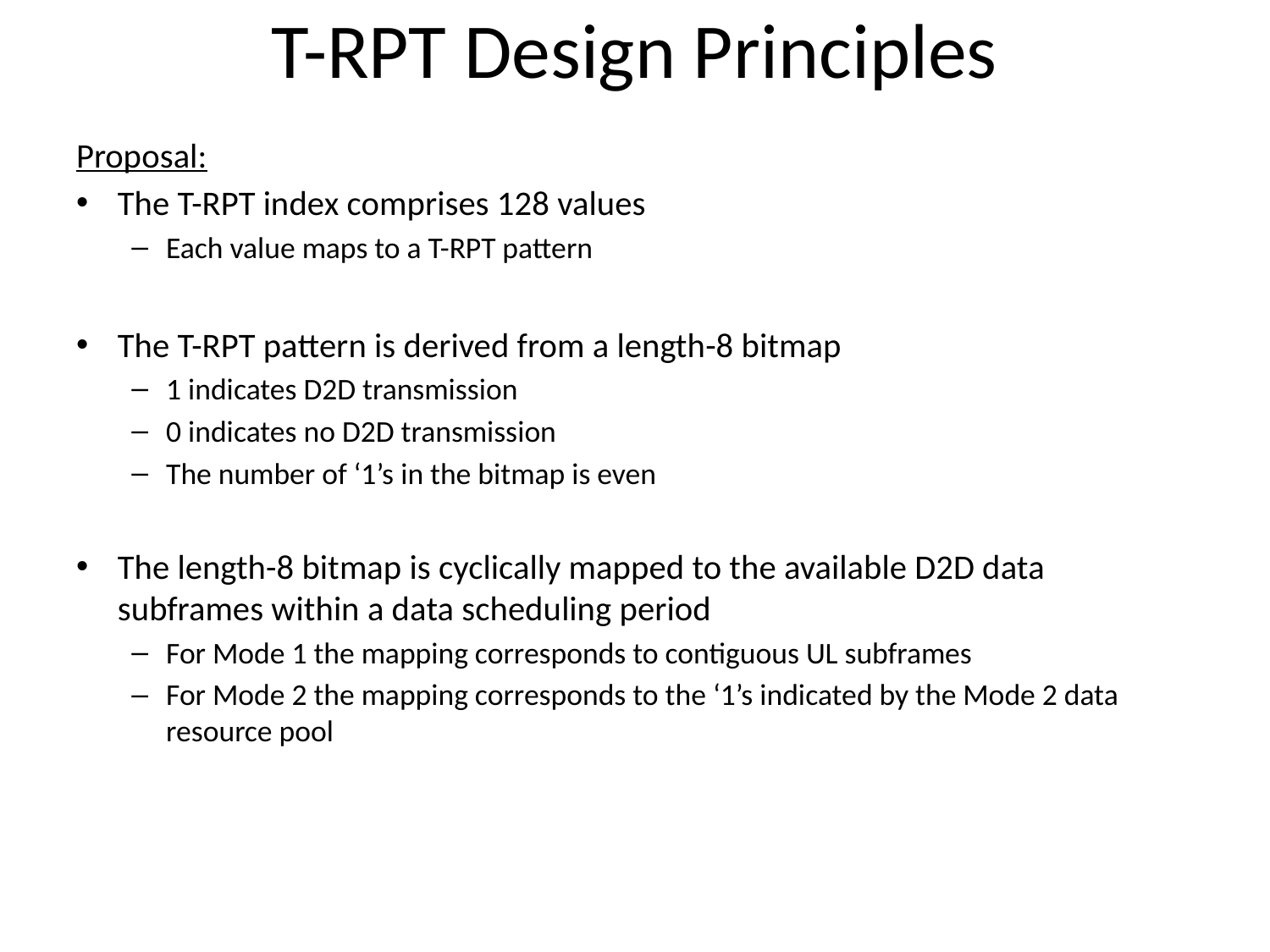

# T-RPT Design Principles
Proposal:
The T-RPT index comprises 128 values
Each value maps to a T-RPT pattern

The T-RPT pattern is derived from a length-8 bitmap
1 indicates D2D transmission
0 indicates no D2D transmission
The number of ‘1’s in the bitmap is even

The length-8 bitmap is cyclically mapped to the available D2D data subframes within a data scheduling period
For Mode 1 the mapping corresponds to contiguous UL subframes
For Mode 2 the mapping corresponds to the ‘1’s indicated by the Mode 2 data resource pool